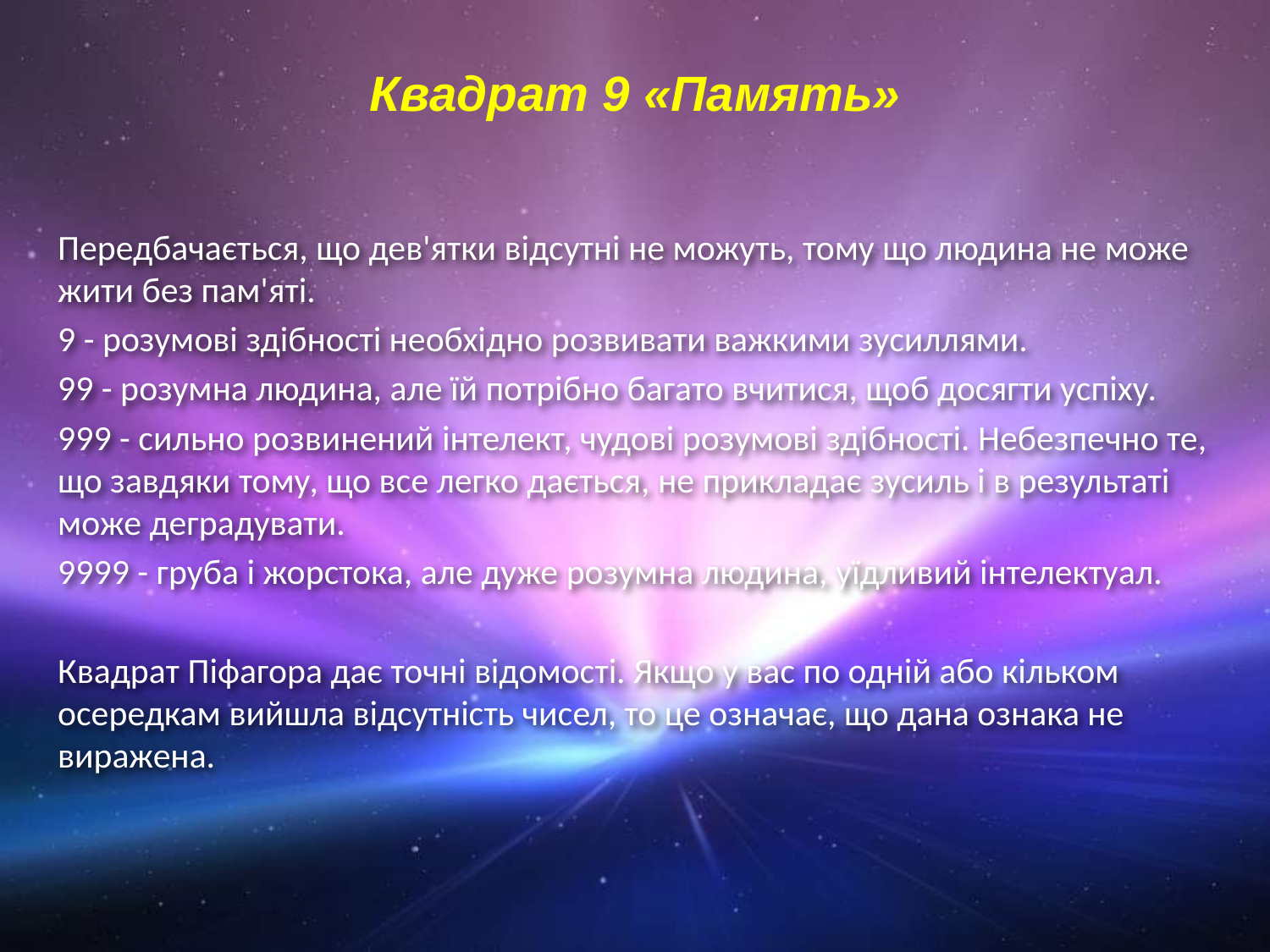

# Квадрат 9 «Память»
Передбачається, що дев'ятки відсутні не можуть, тому що людина не може жити без пам'яті.
9 - розумові здібності необхідно розвивати важкими зусиллями.
99 - розумна людина, але їй потрібно багато вчитися, щоб досягти успіху.
999 - сильно розвинений інтелект, чудові розумові здібності. Небезпечно те, що завдяки тому, що все легко дається, не прикладає зусиль і в результаті може деградувати.
9999 - груба і жорстока, але дуже розумна людина, уїдливий інтелектуал.

Квадрат Піфагора дає точні відомості. Якщо у вас по одній або кільком осередкам вийшла відсутність чисел, то це означає, що дана ознака не виражена.